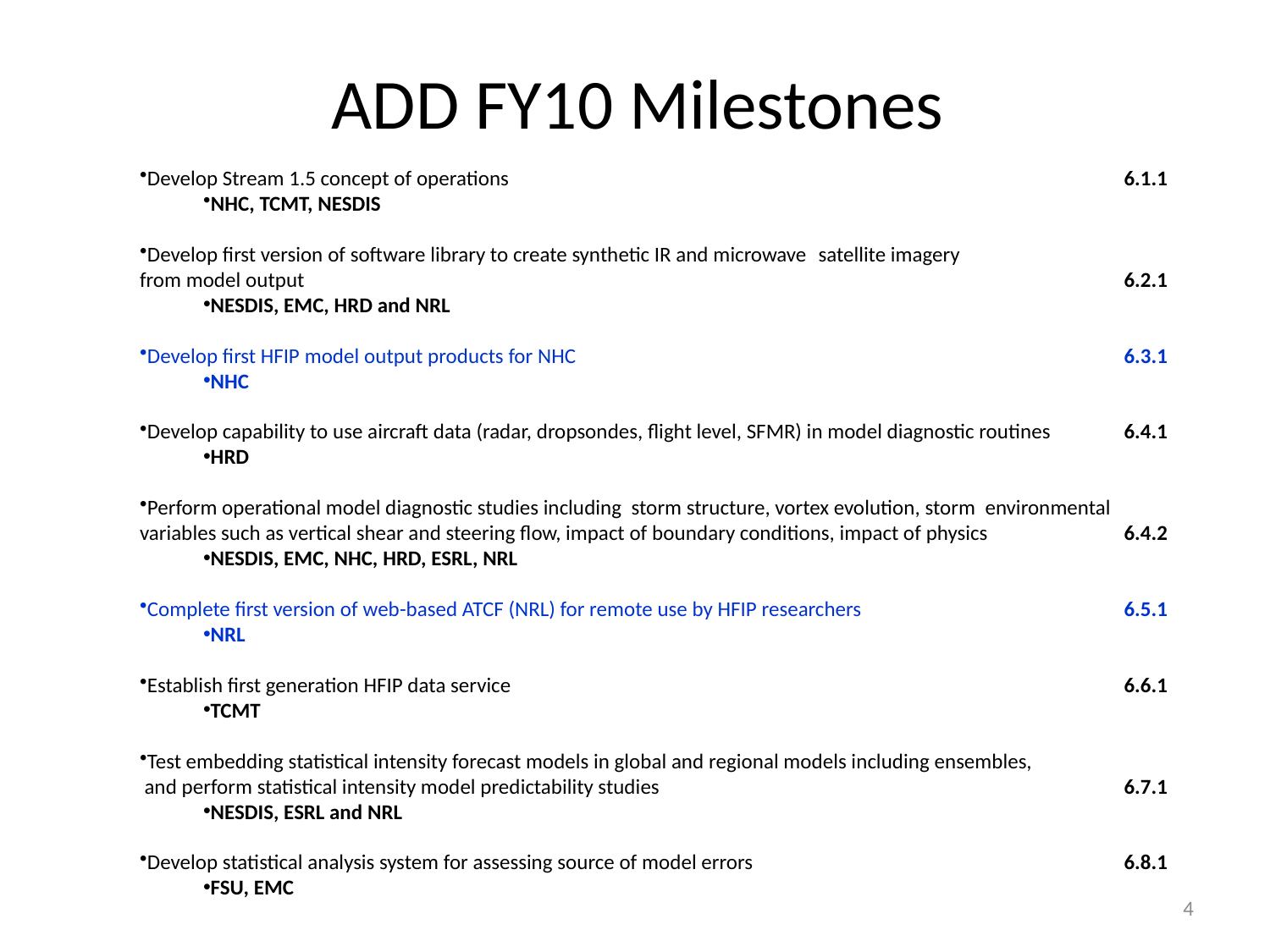

# ADD FY10 Milestones

Develop Stream 1.5 concept of operations 					6.1.1
NHC, TCMT, NESDIS

Develop first version of software library to create synthetic IR and microwave  satellite imagery
from model output           							6.2.1
NESDIS, EMC, HRD and NRL

Develop first HFIP model output products for NHC					6.3.1
NHC

Develop capability to use aircraft data (radar, dropsondes, flight level, SFMR) in model diagnostic routines	6.4.1
HRD

Perform operational model diagnostic studies including  storm structure, vortex evolution, storm  environmental
variables such as vertical shear and steering flow, impact of boundary conditions, impact of physics		6.4.2
NESDIS, EMC, NHC, HRD, ESRL, NRL

Complete first version of web-based ATCF (NRL) for remote use by HFIP researchers			6.5.1
NRL

Establish first generation HFIP data service  					6.6.1
TCMT

Test embedding statistical intensity forecast models in global and regional models including ensembles,
 and perform statistical intensity model predictability studies 				6.7.1
NESDIS, ESRL and NRL

Develop statistical analysis system for assessing source of model errors			6.8.1
FSU, EMC
4